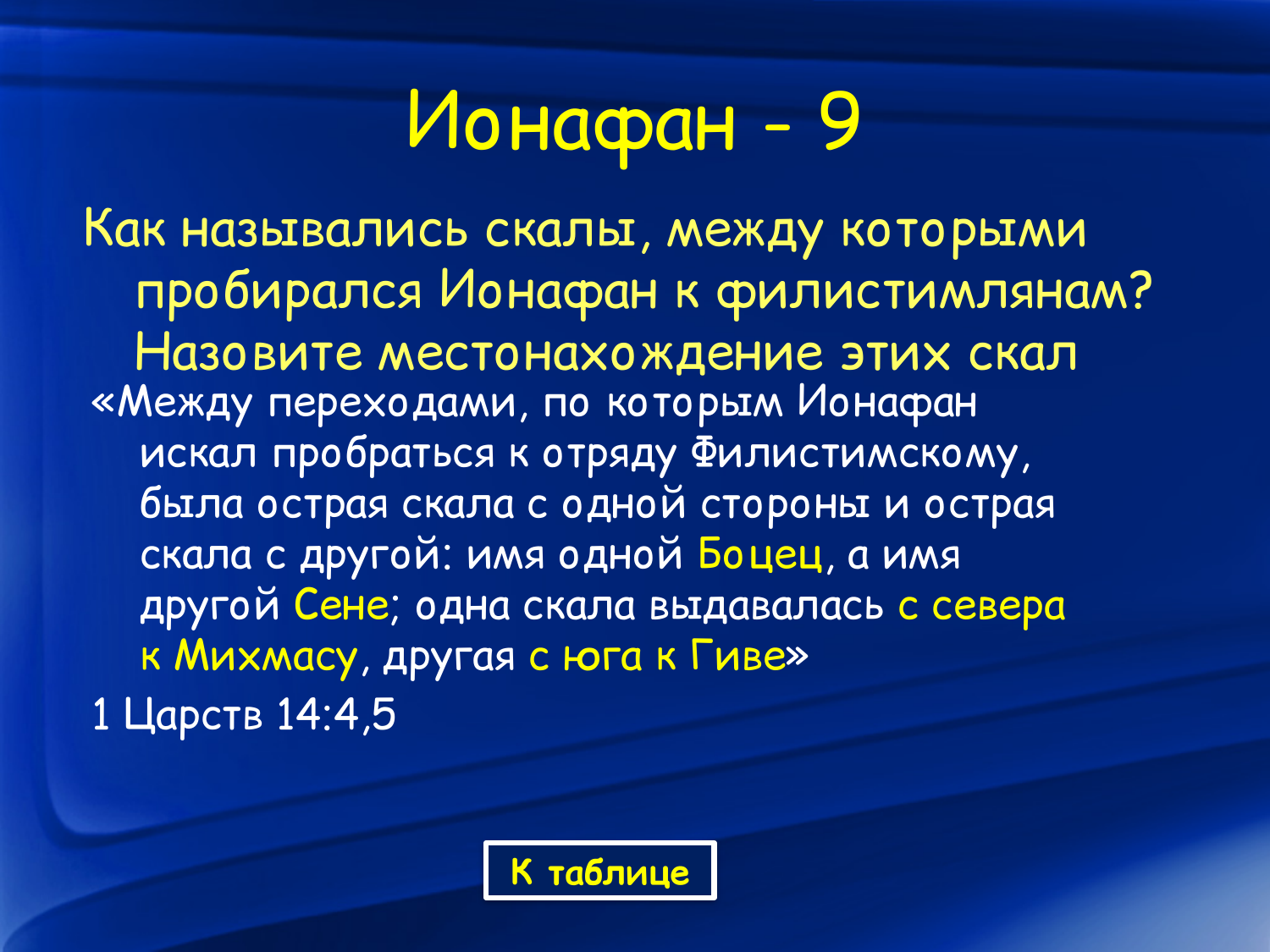

# Ионафан - 9
Как назывались скалы, между которыми пробирался Ионафан к филистимлянам? Назовите местонахождение этих скал
«Между переходами, по которым Ионафан искал пробраться к отряду Филистимскому, была острая скала с одной стороны и острая скала с другой: имя одной Боцец, а имя другой Сене; одна скала выдавалась с севера к Михмасу, другая с юга к Гиве»
1 Царств 14:4,5
К таблице